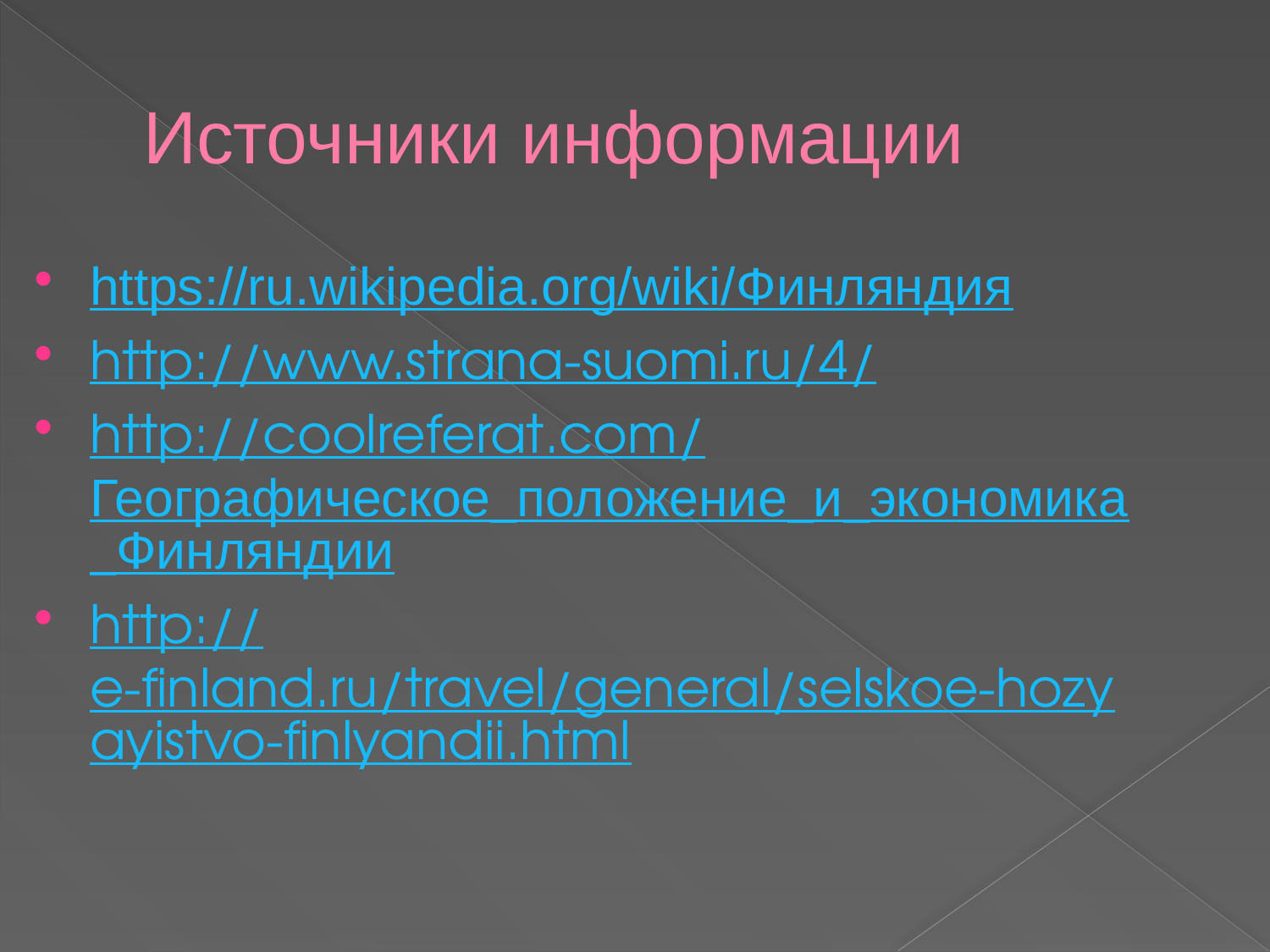

# Источники информации
https://ru.wikipedia.org/wiki/Финляндия
http://www.strana-suomi.ru/4/
http://coolreferat.com/Географическое_положение_и_экономика_Финляндии
http://e-finland.ru/travel/general/selskoe-hozyayistvo-finlyandii.html